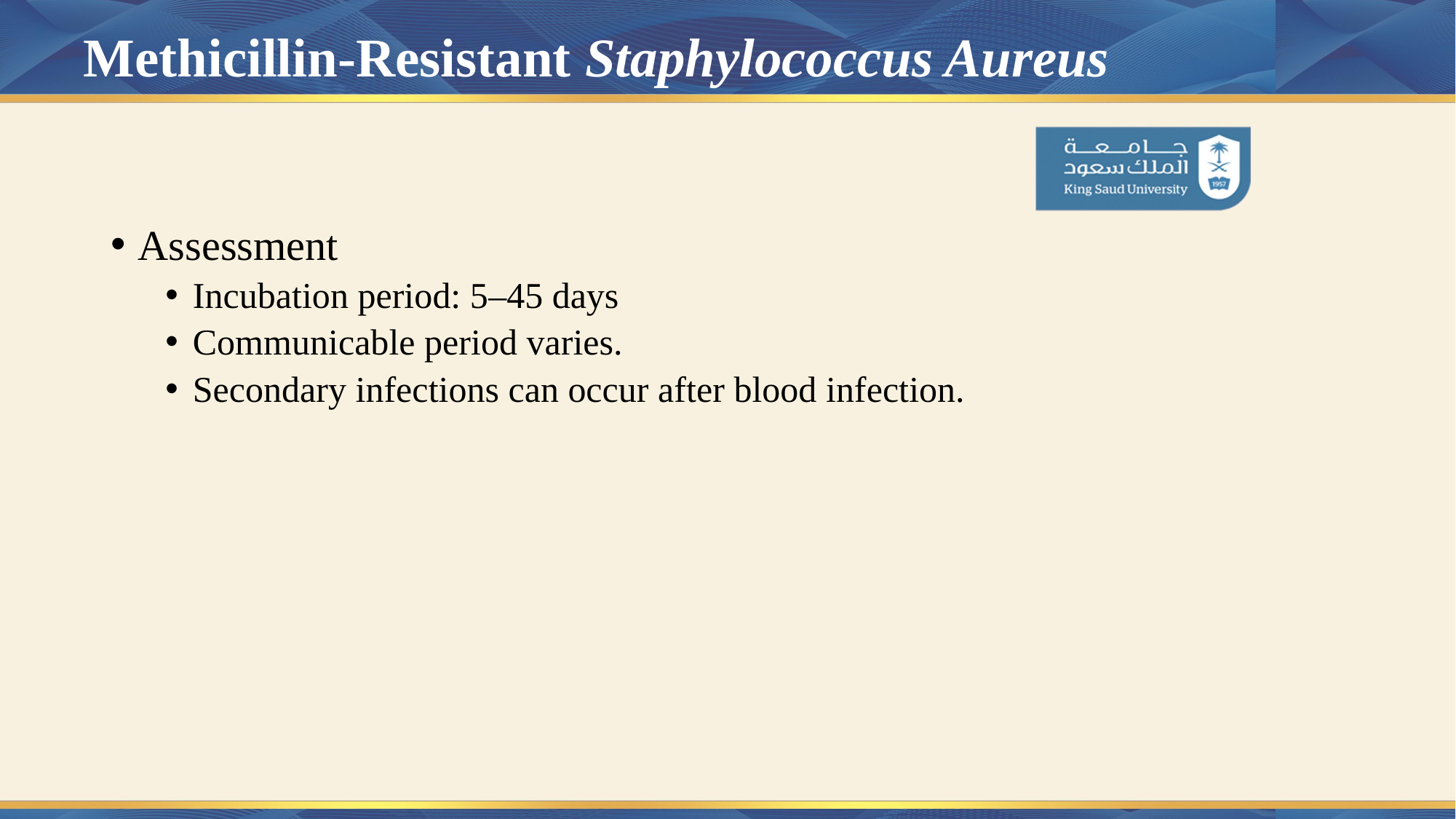

# Methicillin-Resistant Staphylococcus Aureus
Assessment
Incubation period: 5–45 days
Communicable period varies.
Secondary infections can occur after blood infection.